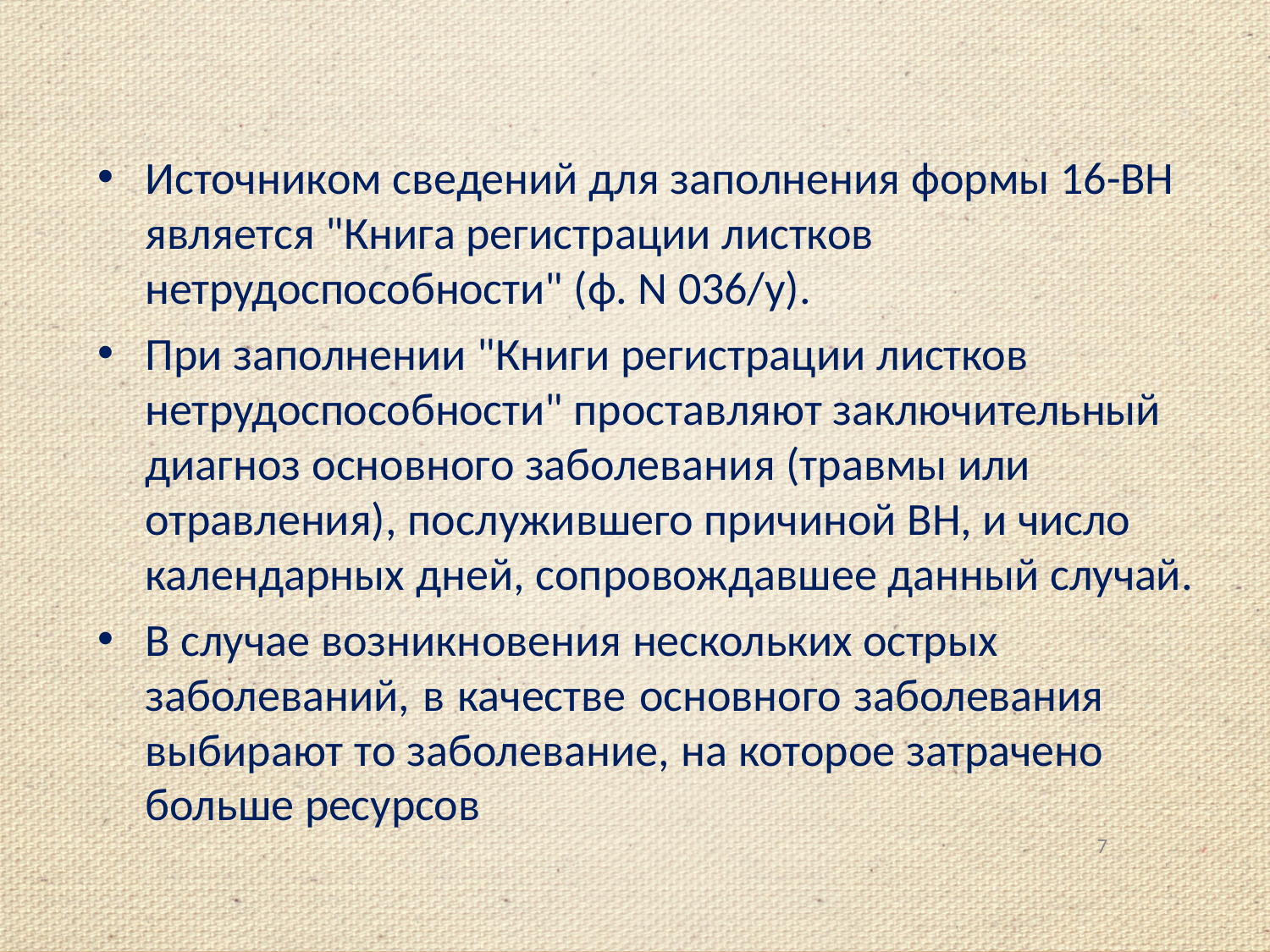

Источником сведений для заполнения формы 16-ВН является "Книга регистрации листков
нетрудоспособности" (ф. N 036/у).
При заполнении "Книги регистрации листков
нетрудоспособности" проставляют заключительный диагноз основного заболевания (травмы или отравления), послужившего причиной ВН, и число календарных дней, сопровождавшее данный случай.
В случае возникновения нескольких острых
заболеваний, в качестве основного заболевания выбирают то заболевание, на которое затрачено больше ресурсов
7